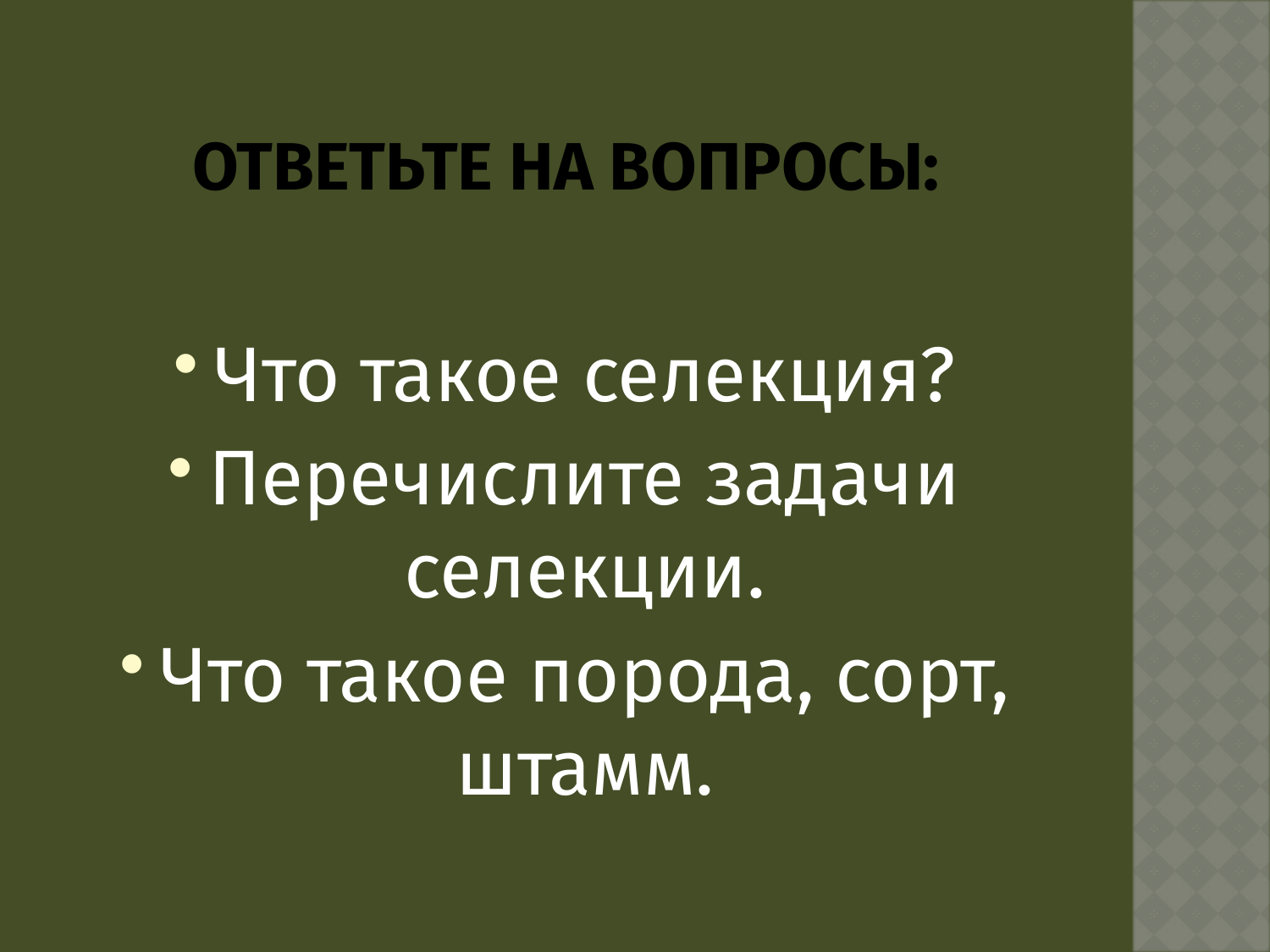

# Ответьте на вопросы:
Что такое селекция?
Перечислите задачи селекции.
Что такое порода, сорт, штамм.